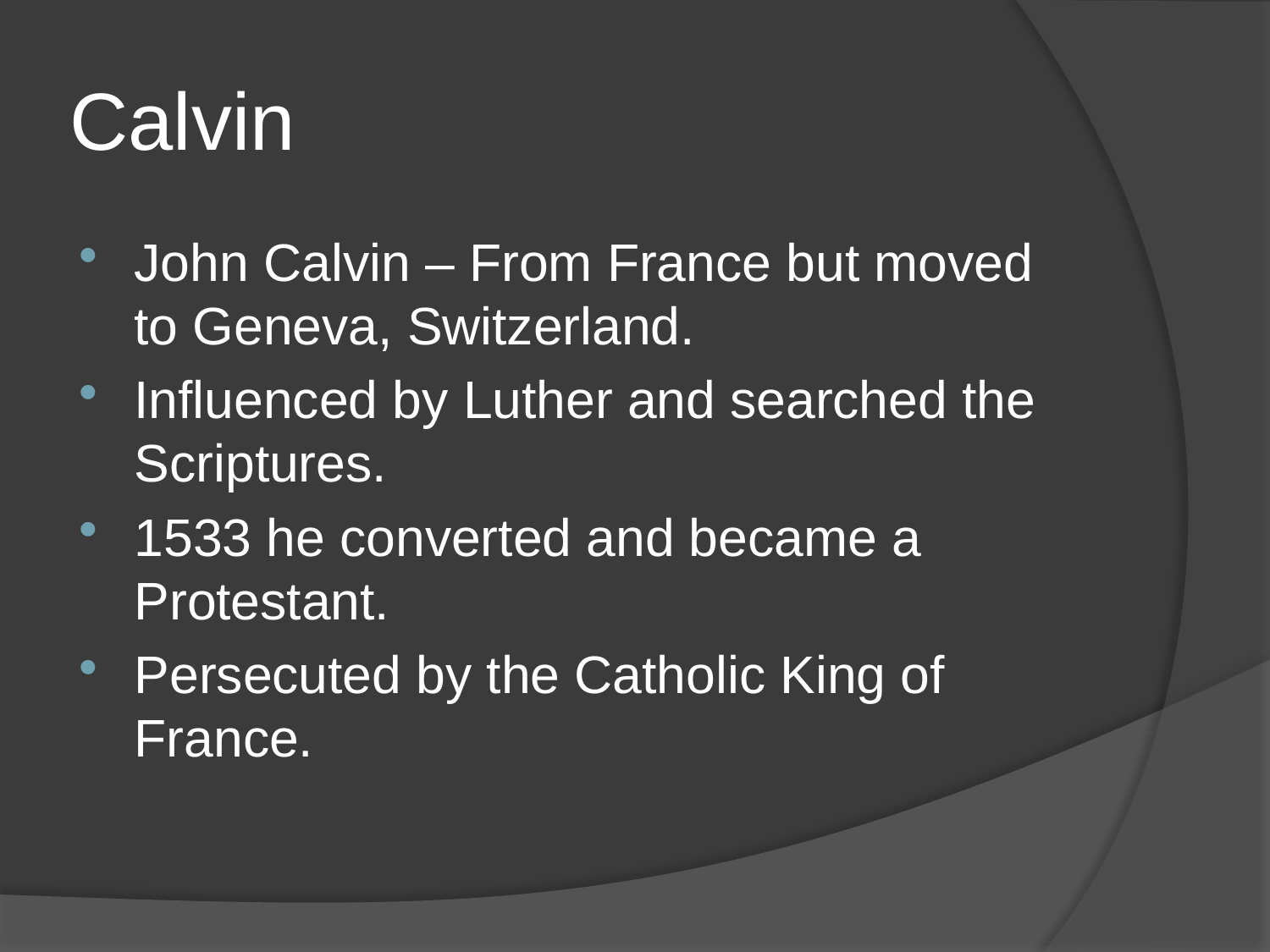

# Calvin
John Calvin – From France but moved to Geneva, Switzerland.
Influenced by Luther and searched the Scriptures.
1533 he converted and became a Protestant.
Persecuted by the Catholic King of France.